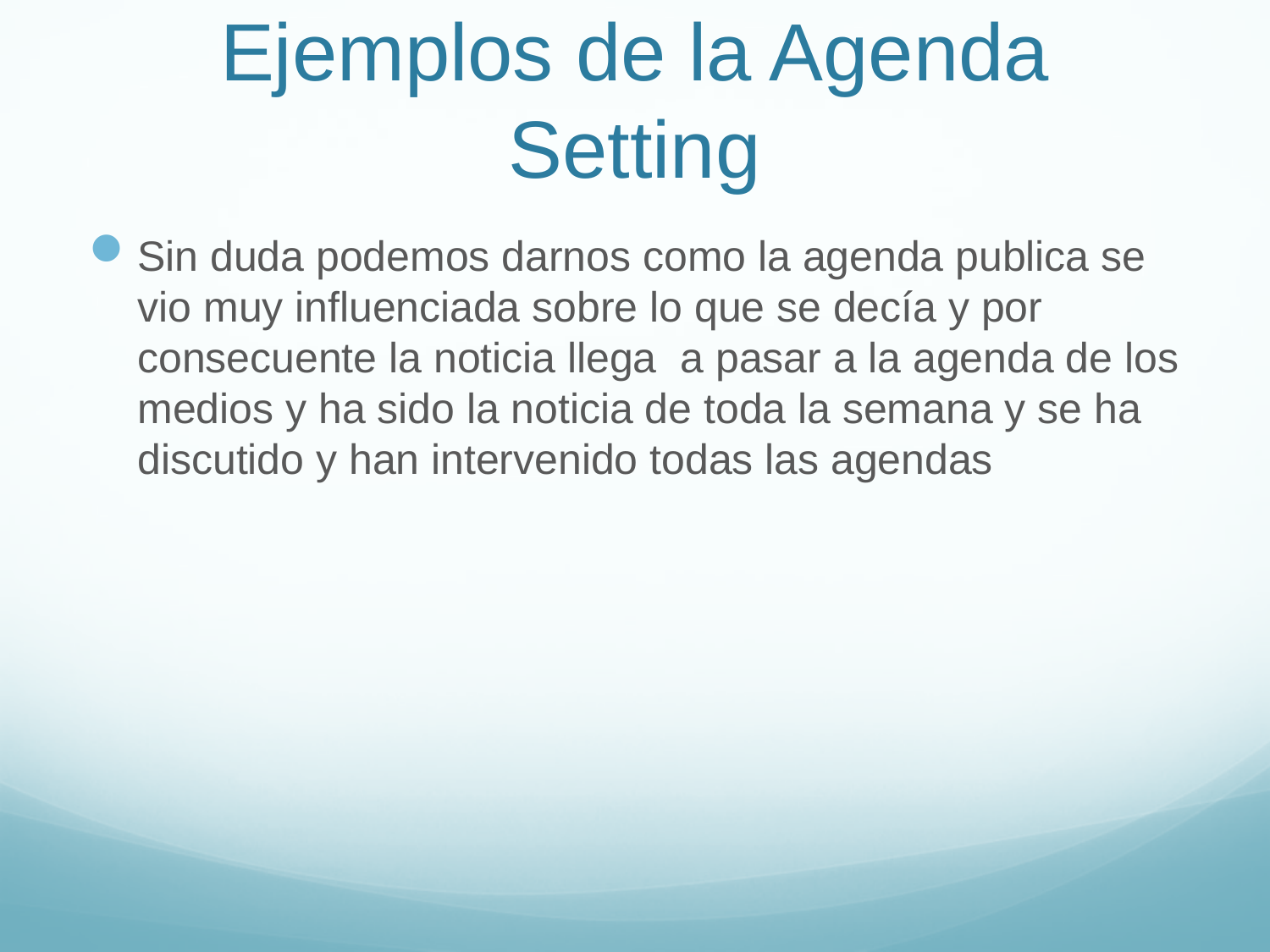

# Ejemplos de la Agenda Setting
Sin duda podemos darnos como la agenda publica se vio muy influenciada sobre lo que se decía y por consecuente la noticia llega  a pasar a la agenda de los medios y ha sido la noticia de toda la semana y se ha discutido y han intervenido todas las agendas